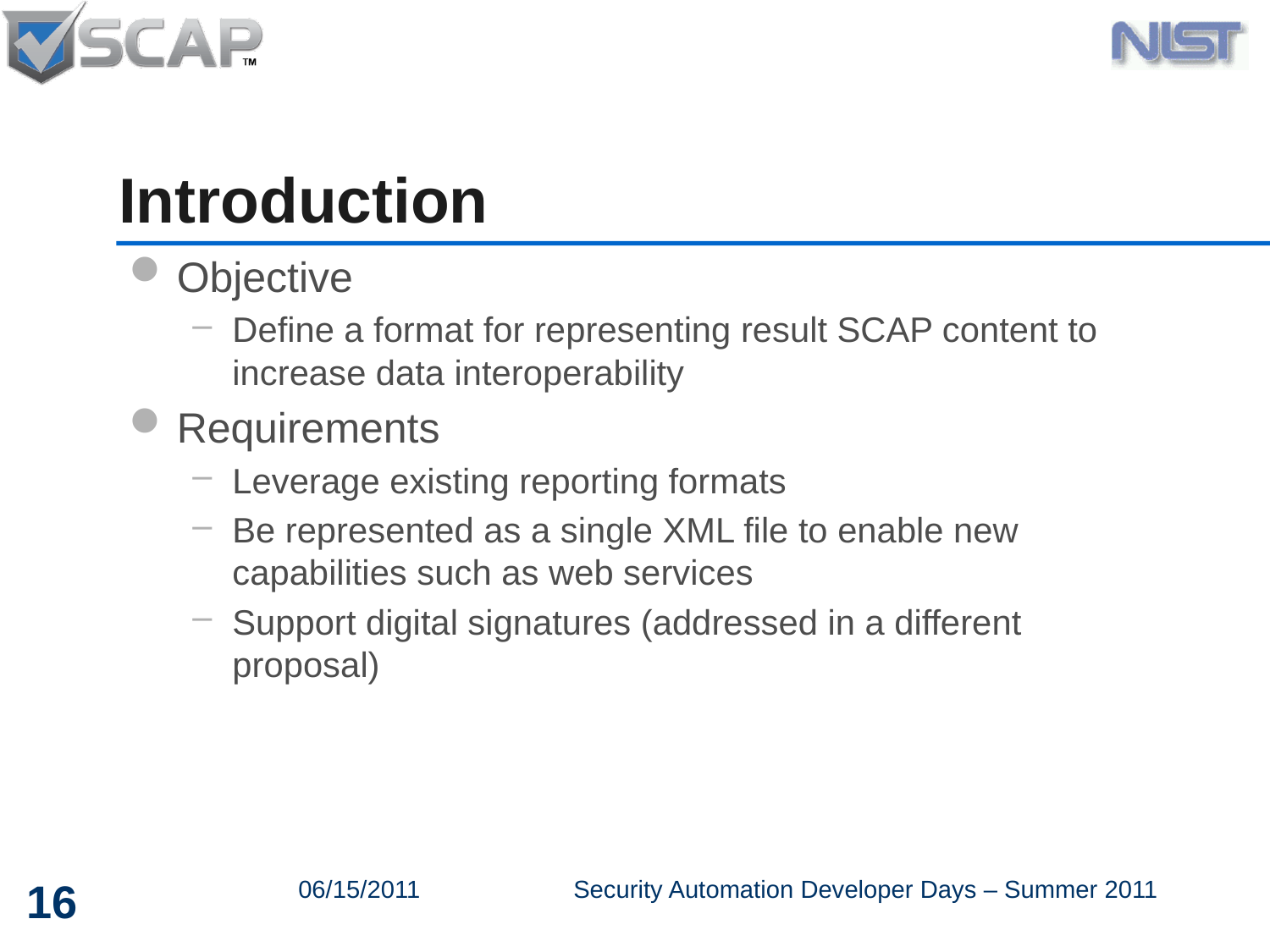

# Introduction
Objective
Define a format for representing result SCAP content to increase data interoperability
Requirements
Leverage existing reporting formats
Be represented as a single XML file to enable new capabilities such as web services
Support digital signatures (addressed in a different proposal)

16
06/15/2011
Security Automation Developer Days – Summer 2011